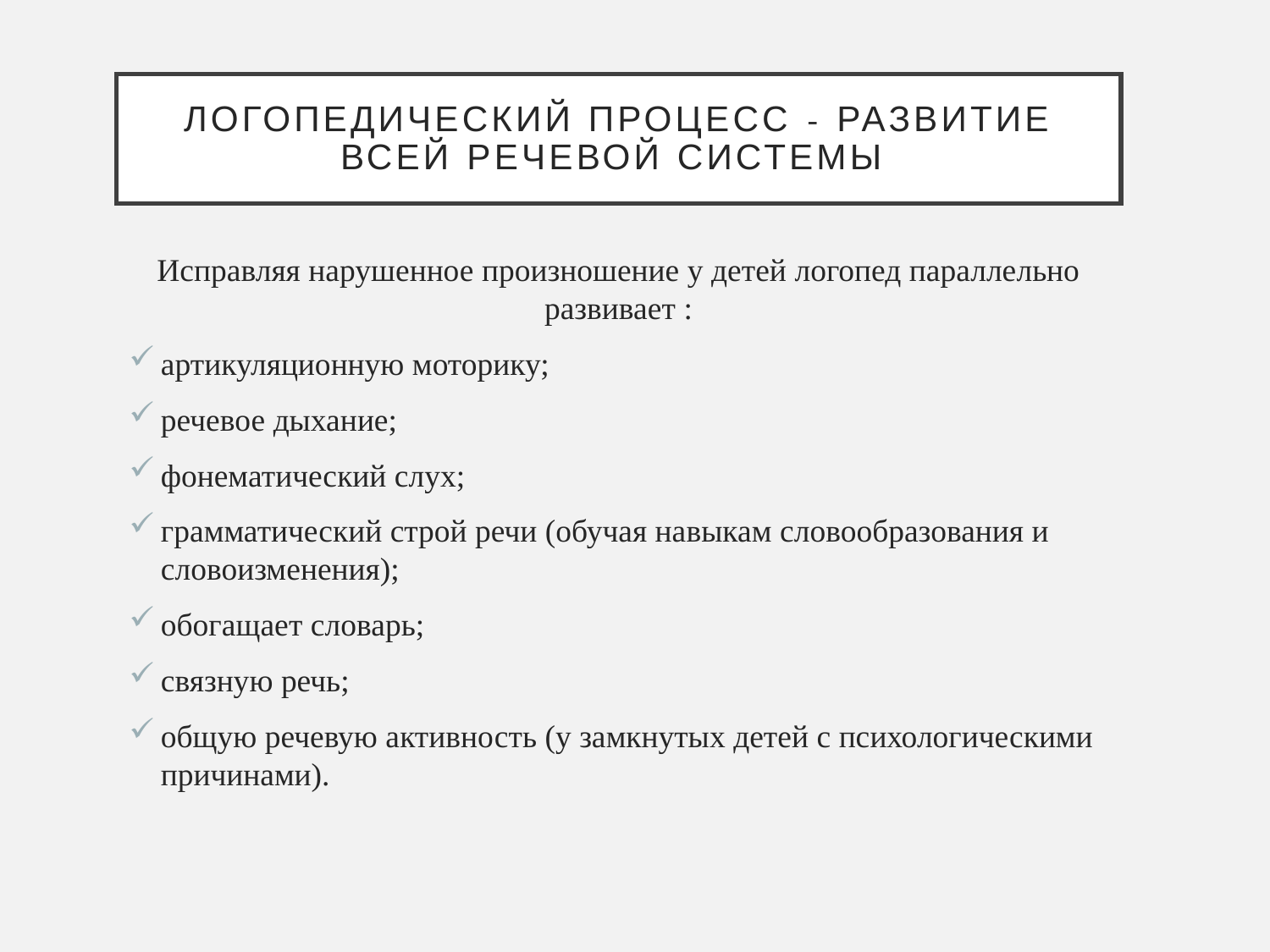

# Логопедический процесс - РАЗВИТИЕ ВСЕЙ РЕЧЕВОЙ СИСТЕМЫ
Исправляя нарушенное произношение у детей логопед параллельно развивает :
артикуляционную моторику;
речевое дыхание;
фонематический слух;
грамматический строй речи (обучая навыкам словообразования и словоизменения);
обогащает словарь;
связную речь;
общую речевую активность (у замкнутых детей с психологическими причинами).